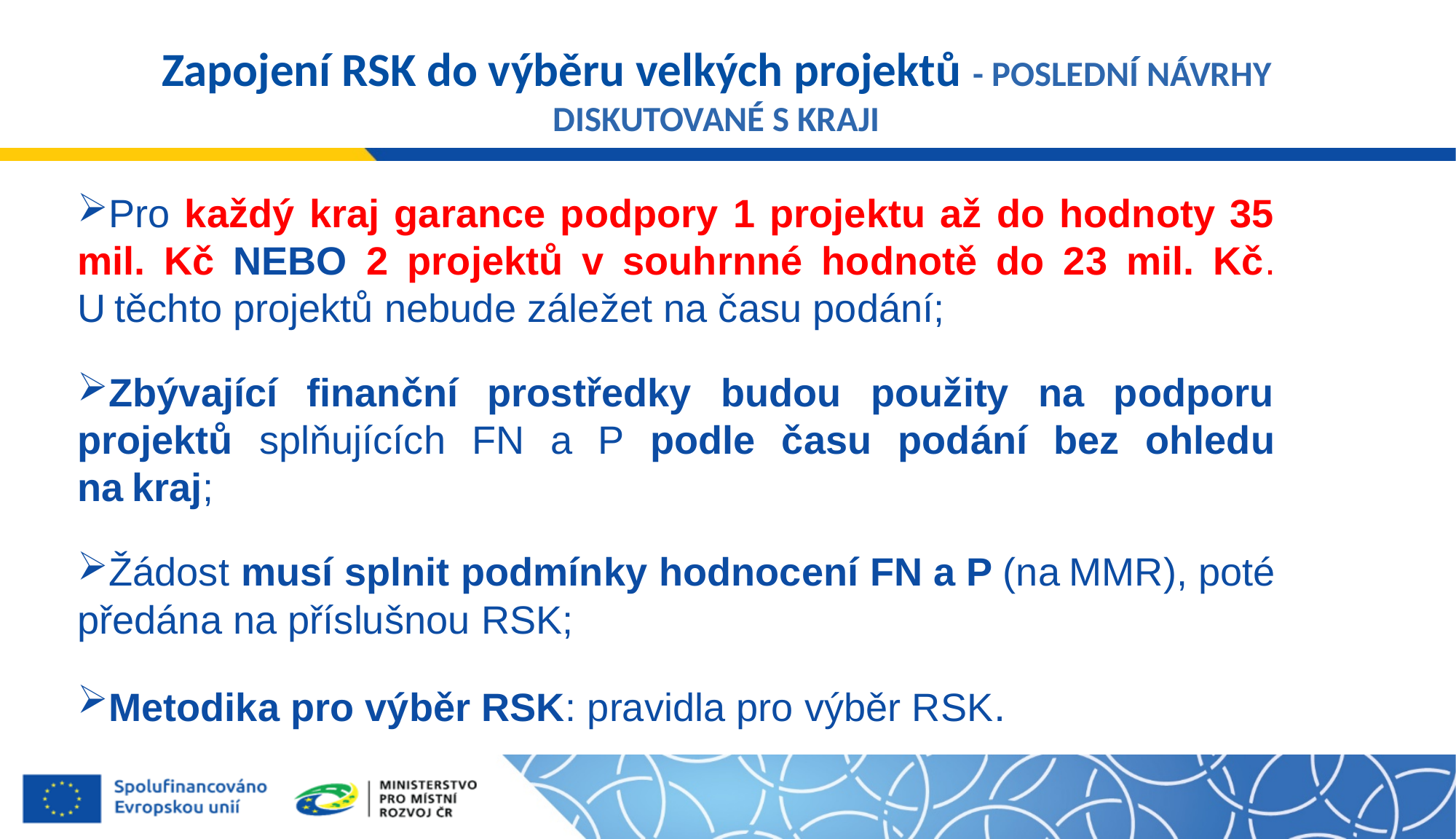

# Zapojení RSK do výběru velkých projektů - POSLEDNÍ NÁVRHY DISKUTOVANÉ S KRAJI
Pro každý kraj garance podpory 1 projektu až do hodnoty 35 mil. Kč NEBO 2 projektů v souhrnné hodnotě do 23 mil. Kč. U těchto projektů nebude záležet na času podání;
Zbývající finanční prostředky budou použity na podporu projektů splňujících FN a P podle času podání bez ohledu na kraj;
Žádost musí splnit podmínky hodnocení FN a P (na MMR), poté předána na příslušnou RSK;
Metodika pro výběr RSK: pravidla pro výběr RSK.